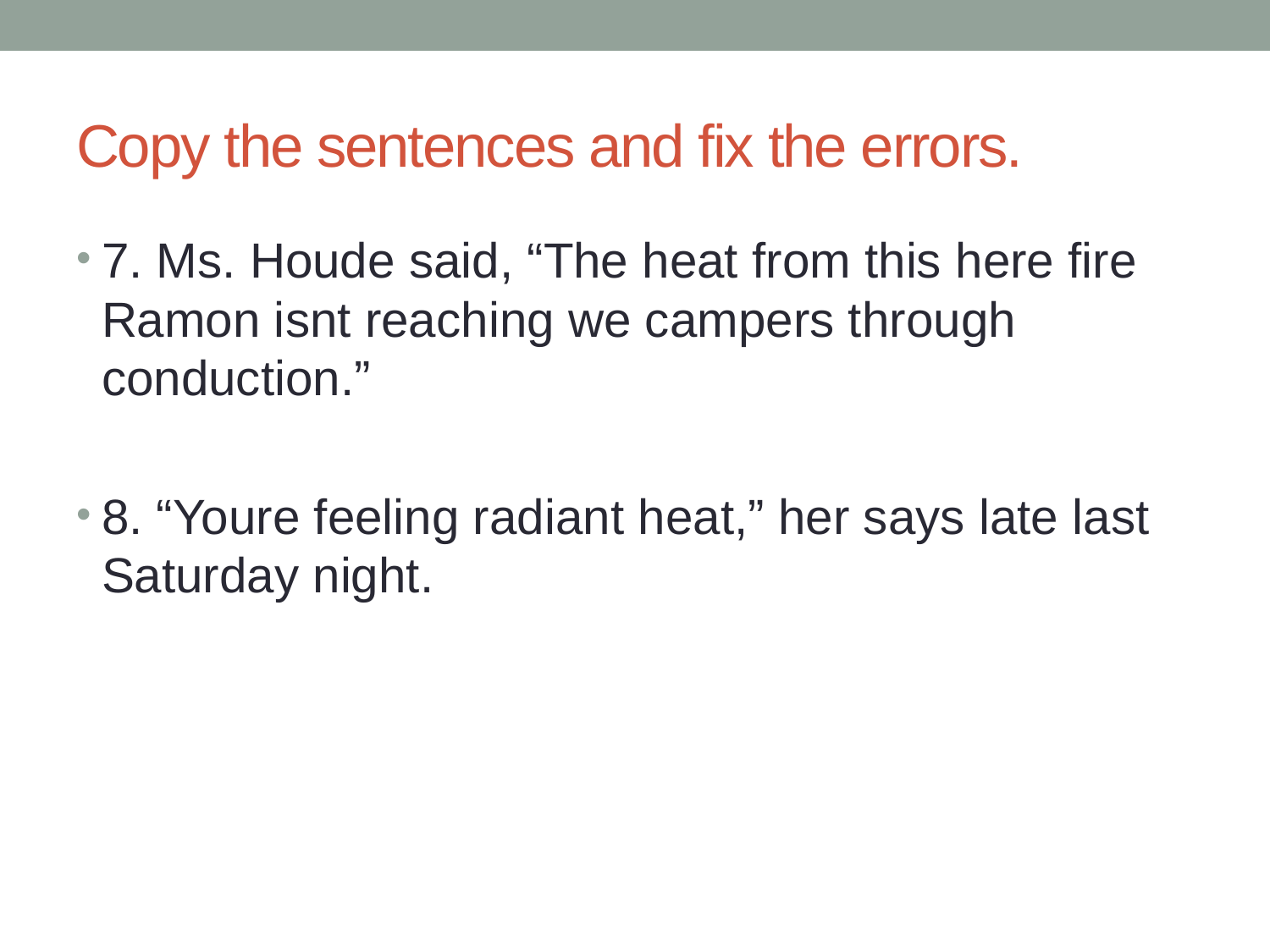

# Copy the sentences and fix the errors.
7. Ms. Houde said, “The heat from this here fire Ramon isnt reaching we campers through conduction.”

8. “Youre feeling radiant heat,” her says late last Saturday night.